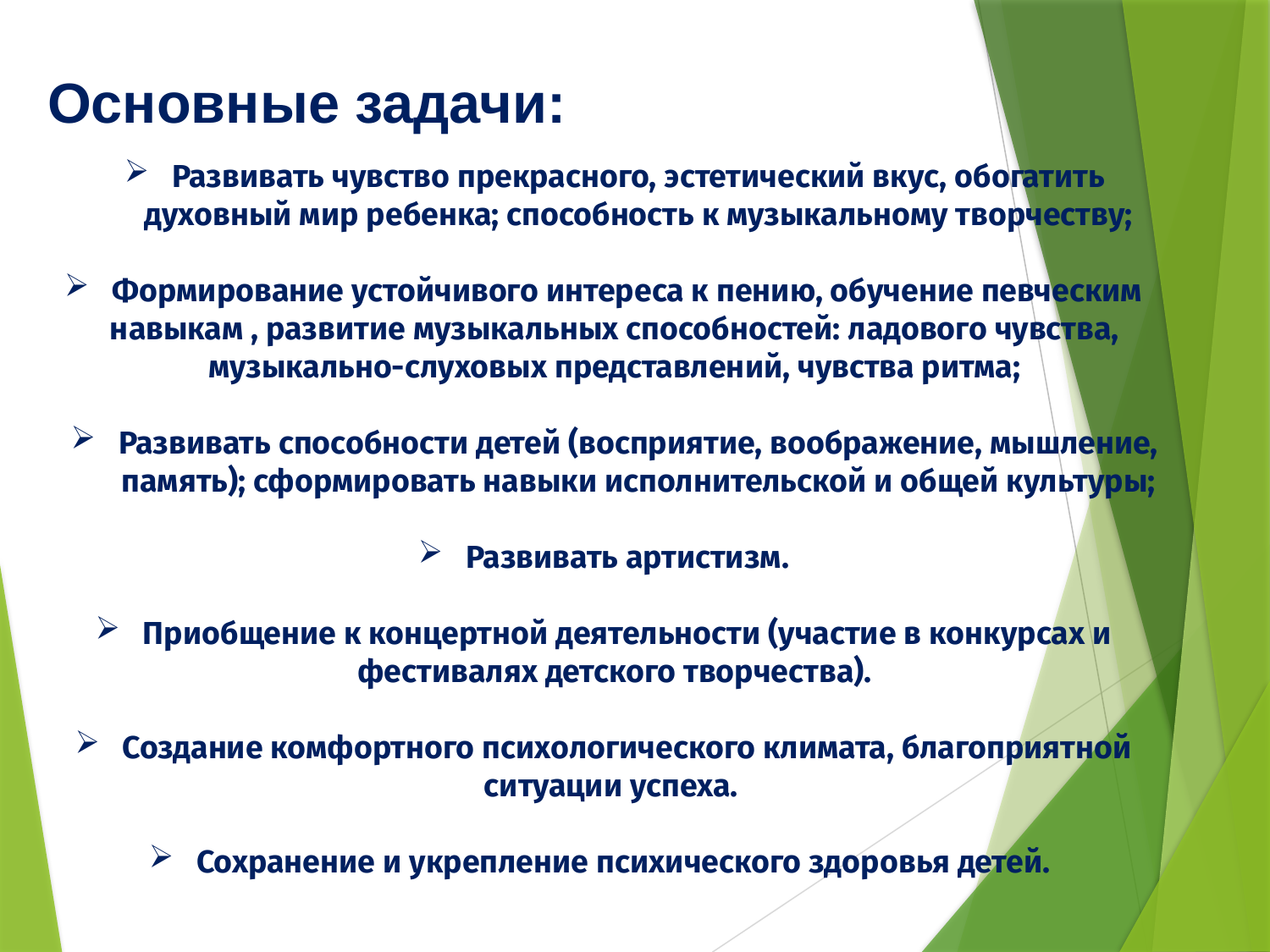

Основные задачи:
Развивать чувство прекрасного, эстетический вкус, обогатить духовный мир ребенка; способность к музыкальному творчеству;

Формирование устойчивого интереса к пению, обучение певческим навыкам , развитие музыкальных способностей: ладового чувства, музыкально-слуховых представлений, чувства ритма;

Развивать способности детей (восприятие, воображение, мышление, память); сформировать навыки исполнительской и общей культуры;

Развивать артистизм.

Приобщение к концертной деятельности (участие в конкурсах и фестивалях детского творчества).

Создание комфортного психологического климата, благоприятной ситуации успеха.

Сохранение и укрепление психического здоровья детей.